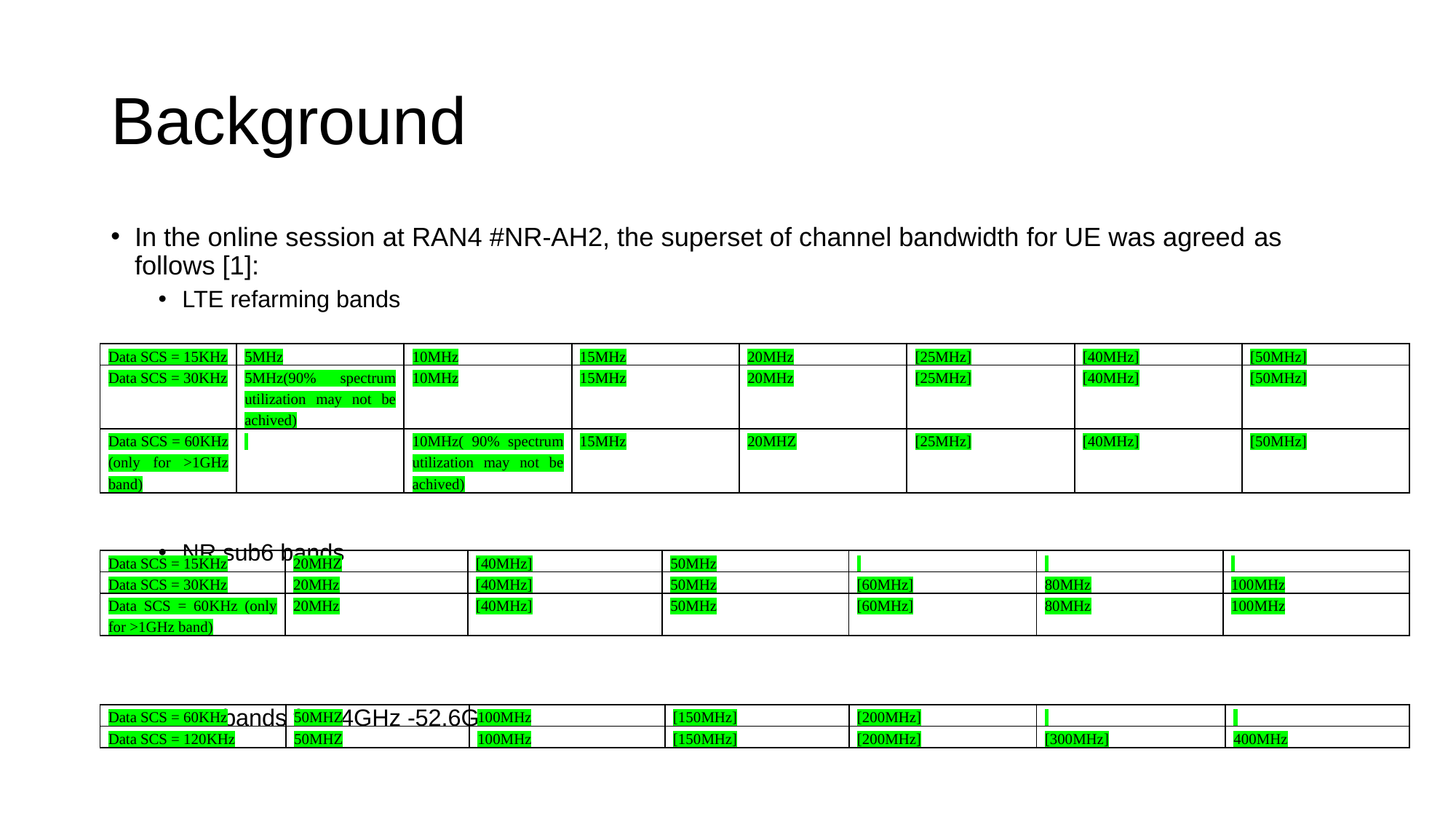

# Background
In the online session at RAN4 #NR-AH2, the superset of channel bandwidth for UE was agreed as follows [1]:
LTE refarming bands

NR sub6 bands

NR bands for 24GHz -52.6GHz

| Data SCS = 15KHz | 5MHz | 10MHz | 15MHz | 20MHz | [25MHz] | [40MHz] | [50MHz] |
| --- | --- | --- | --- | --- | --- | --- | --- |
| Data SCS = 30KHz | 5MHz(90% spectrum utilization may not be achived) | 10MHz | 15MHz | 20MHz | [25MHz] | [40MHz] | [50MHz] |
| Data SCS = 60KHz (only for >1GHz band) |  | 10MHz( 90% spectrum utilization may not be achived) | 15MHz | 20MHZ | [25MHz] | [40MHz] | [50MHz] |
| Data SCS = 15KHz | 20MHZ | [40MHz] | 50MHz |  |  |  |
| --- | --- | --- | --- | --- | --- | --- |
| Data SCS = 30KHz | 20MHz | [40MHz] | 50MHz | [60MHz] | 80MHz | 100MHz |
| Data SCS = 60KHz (only for >1GHz band) | 20MHz | [40MHz] | 50MHz | [60MHz] | 80MHz | 100MHz |
| Data SCS = 60KHz | 50MHZ | 100MHz | [150MHz] | [200MHz] |  |  |
| --- | --- | --- | --- | --- | --- | --- |
| Data SCS = 120KHz | 50MHZ | 100MHz | [150MHz] | [200MHz] | [300MHz] | 400MHz |